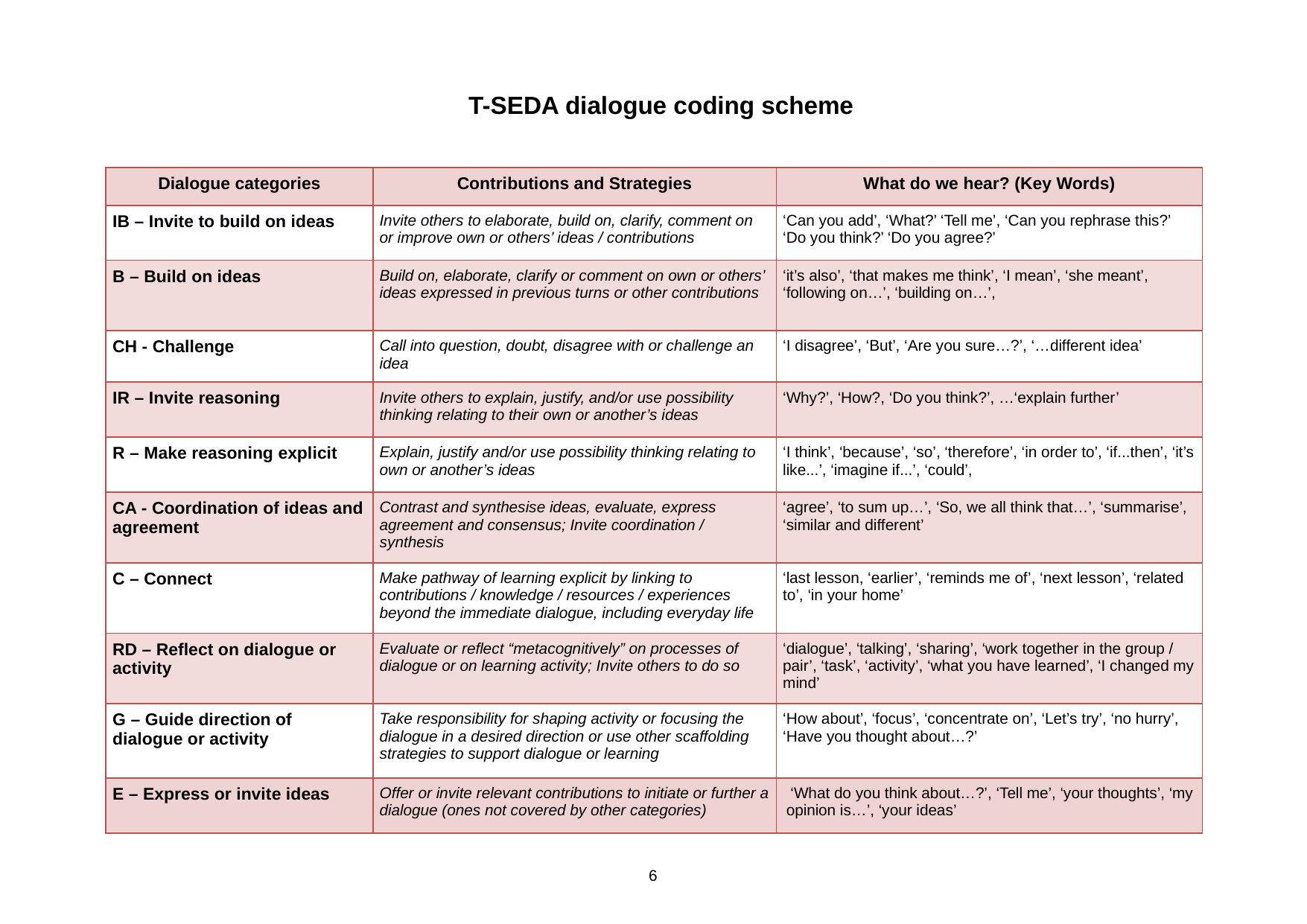

T-SEDA dialogue coding scheme
| Dialogue categories | Contributions and Strategies | What do we hear? (Key Words) |
| --- | --- | --- |
| IB – Invite to build on ideas | Invite others to elaborate, build on, clarify, comment on or improve own or others’ ideas / contributions | ‘Can you add’, ‘What?’ ‘Tell me’, ‘Can you rephrase this?’ ‘Do you think?’ ‘Do you agree?’ |
| B – Build on ideas | Build on, elaborate, clarify or comment on own or others’ ideas expressed in previous turns or other contributions | ‘it’s also’, ‘that makes me think’, ‘I mean’, ‘she meant’, ‘following on…’, ‘building on…’, |
| CH - Challenge | Call into question, doubt, disagree with or challenge an idea | ‘I disagree’, ‘But’, ‘Are you sure…?’, ‘…different idea’ |
| IR – Invite reasoning | Invite others to explain, justify, and/or use possibility thinking relating to their own or another’s ideas | ‘Why?’, ‘How?, ‘Do you think?’, …‘explain further’ |
| R – Make reasoning explicit | Explain, justify and/or use possibility thinking relating to own or another’s ideas | ‘I think’, ‘because’, ‘so’, ‘therefore’, ‘in order to’, ‘if...then’, ‘it’s like...’, ‘imagine if...’, ‘could’, |
| CA - Coordination of ideas and agreement | Contrast and synthesise ideas, evaluate, express agreement and consensus; Invite coordination / synthesis | ‘agree’, ‘to sum up…’, ‘So, we all think that…’, ‘summarise’, ‘similar and different’ |
| C – Connect | Make pathway of learning explicit by linking to contributions / knowledge / resources / experiences beyond the immediate dialogue, including everyday life | ‘last lesson, ‘earlier’, ‘reminds me of’, ‘next lesson’, ‘related to’, ‘in your home’ |
| RD – Reflect on dialogue or activity | Evaluate or reflect “metacognitively” on processes of dialogue or on learning activity; Invite others to do so | ‘dialogue’, ‘talking’, ‘sharing’, ‘work together in the group / pair’, ‘task’, ‘activity’, ‘what you have learned’, ‘I changed my mind’ |
| G – Guide direction of dialogue or activity | Take responsibility for shaping activity or focusing the dialogue in a desired direction or use other scaffolding strategies to support dialogue or learning | ‘How about’, ‘focus’, ‘concentrate on’, ‘Let’s try’, ‘no hurry’, ‘Have you thought about…?’ |
| E – Express or invite ideas | Offer or invite relevant contributions to initiate or further a dialogue (ones not covered by other categories) | ‘What do you think about…?’, ‘Tell me’, ‘your thoughts’, ‘my opinion is…’, ‘your ideas’ |
6